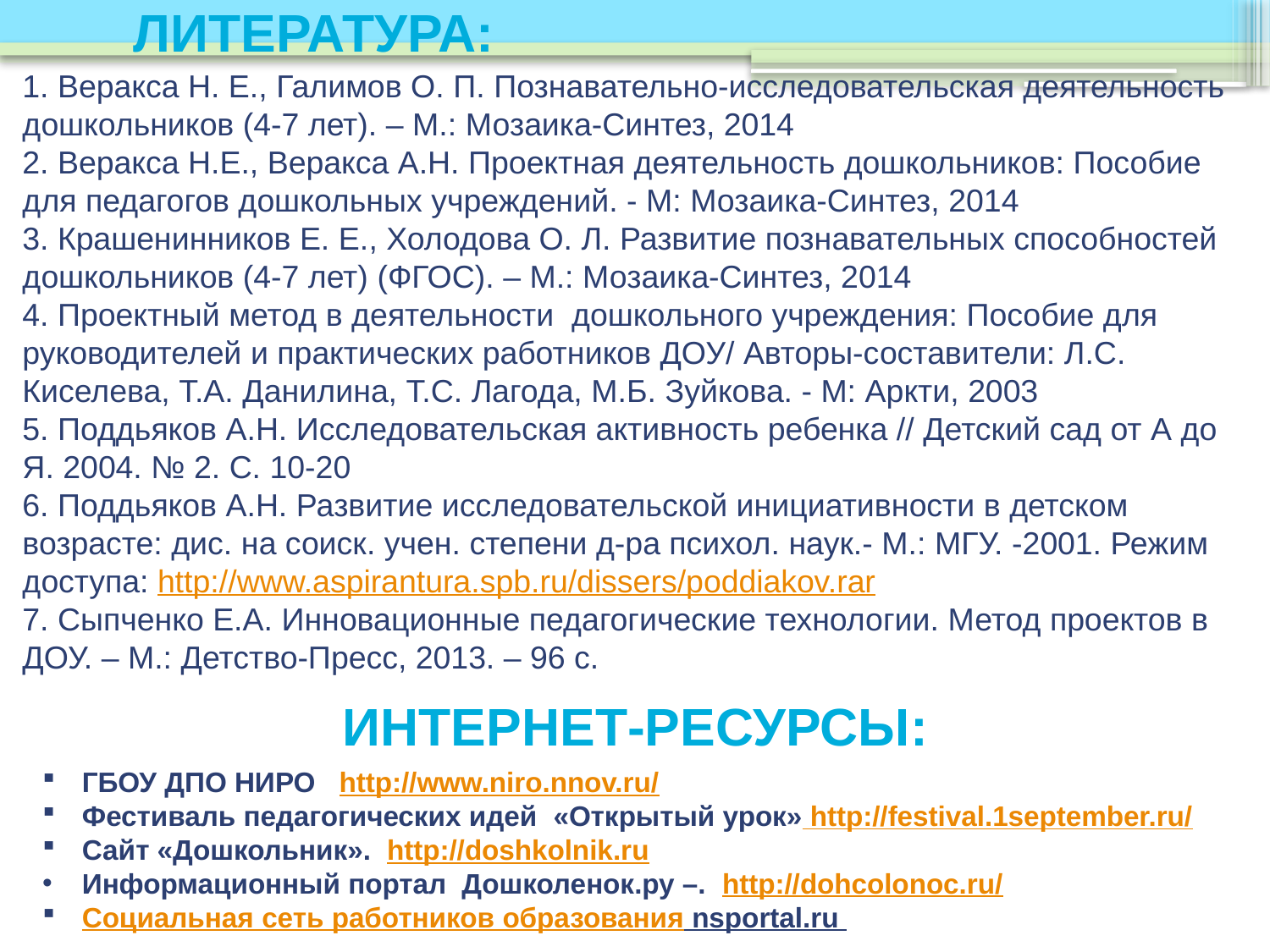

Литература:
1. Веракса Н. Е., Галимов О. П. Познавательно-исследовательская деятельность дошкольников (4-7 лет). – М.: Мозаика-Синтез, 2014
2. Веракса Н.Е., Веракса А.Н. Проектная деятельность дошкольников: Пособие для педагогов дошкольных учреждений. - М: Мозаика-Синтез, 2014
3. Крашенинников Е. Е., Холодова О. Л. Развитие познавательных способностей дошкольников (4-7 лет) (ФГОС). – М.: Мозаика-Синтез, 2014
4. Проектный метод в деятельности  дошкольного учреждения: Пособие для руководителей и практических работников ДОУ/ Авторы-составители: Л.С. Киселева, Т.А. Данилина, Т.С. Лагода, М.Б. Зуйкова. - М: Аркти, 2003
5. Поддьяков А.Н. Исследовательская активность ребенка // Детский сад от А до Я. 2004. № 2. С. 10-20
6. Поддьяков А.Н. Развитие исследовательской инициативности в детском возрасте: дис. на соиск. учен. степени д-ра психол. наук.- М.: МГУ. -2001. Режим доступа: http://www.aspirantura.spb.ru/dissers/poddiakov.rar
7. Сыпченко Е.А. Инновационные педагогические технологии. Метод проектов в ДОУ. – М.: Детство-Пресс, 2013. – 96 с.

Интернет-ресурсы:
ГБОУ ДПО НИРО   http://www.niro.nnov.ru/
Фестиваль педагогических идей  «Открытый урок» http://festival.1september.ru/
Сайт «Дошкольник».  http://doshkolnik.ru
Информационный портал  Дошколенок.ру –.  http://dohcolonoc.ru/
Социальная сеть работников образования nsportal.ru